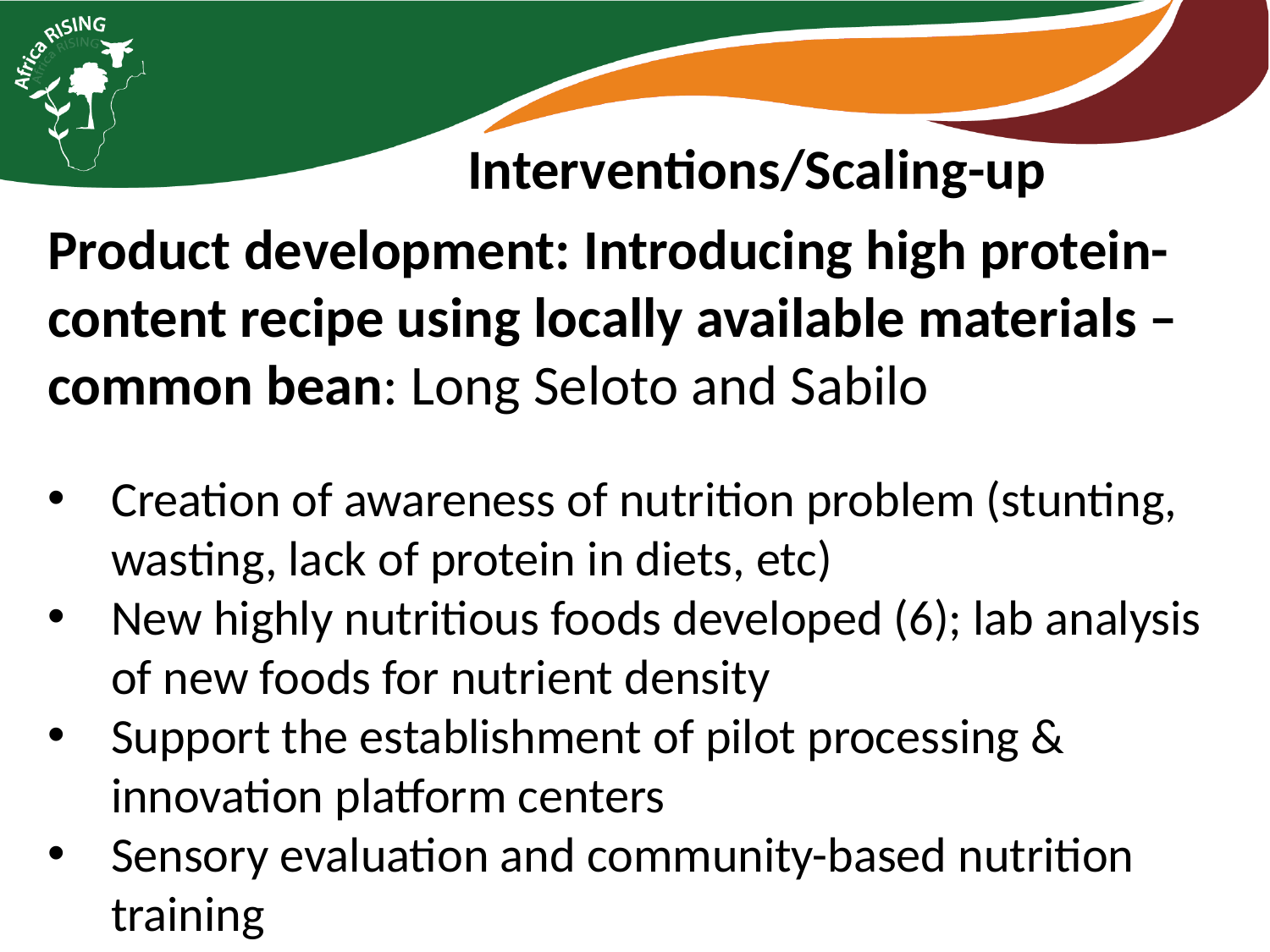

Interventions/Scaling-up
Product development: Introducing high protein-content recipe using locally available materials –common bean: Long Seloto and Sabilo

Creation of awareness of nutrition problem (stunting, wasting, lack of protein in diets, etc)
New highly nutritious foods developed (6); lab analysis of new foods for nutrient density
Support the establishment of pilot processing & innovation platform centers
Sensory evaluation and community-based nutrition training